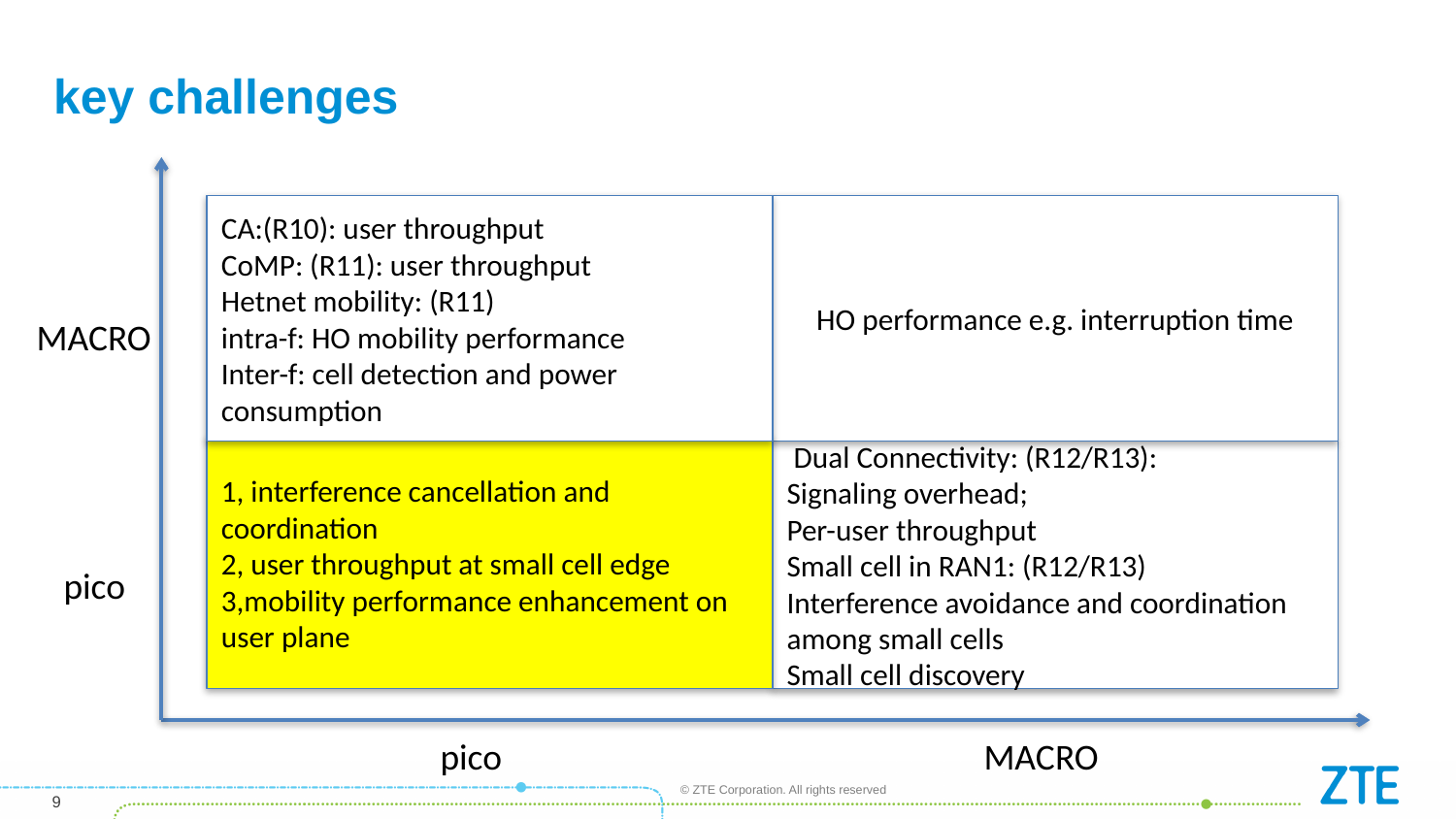

# key challenges

CA:(R10): user throughput
CoMP: (R11): user throughput
Hetnet mobility: (R11)
intra-f: HO mobility performance
Inter-f: cell detection and power consumption

HO performance e.g. interruption time
MACRO
1, interference cancellation and coordination
2, user throughput at small cell edge
3,mobility performance enhancement on user plane
 Dual Connectivity: (R12/R13):
Signaling overhead;
Per-user throughput
Small cell in RAN1: (R12/R13)
Interference avoidance and coordination among small cells
Small cell discovery
pico
MACRO
pico